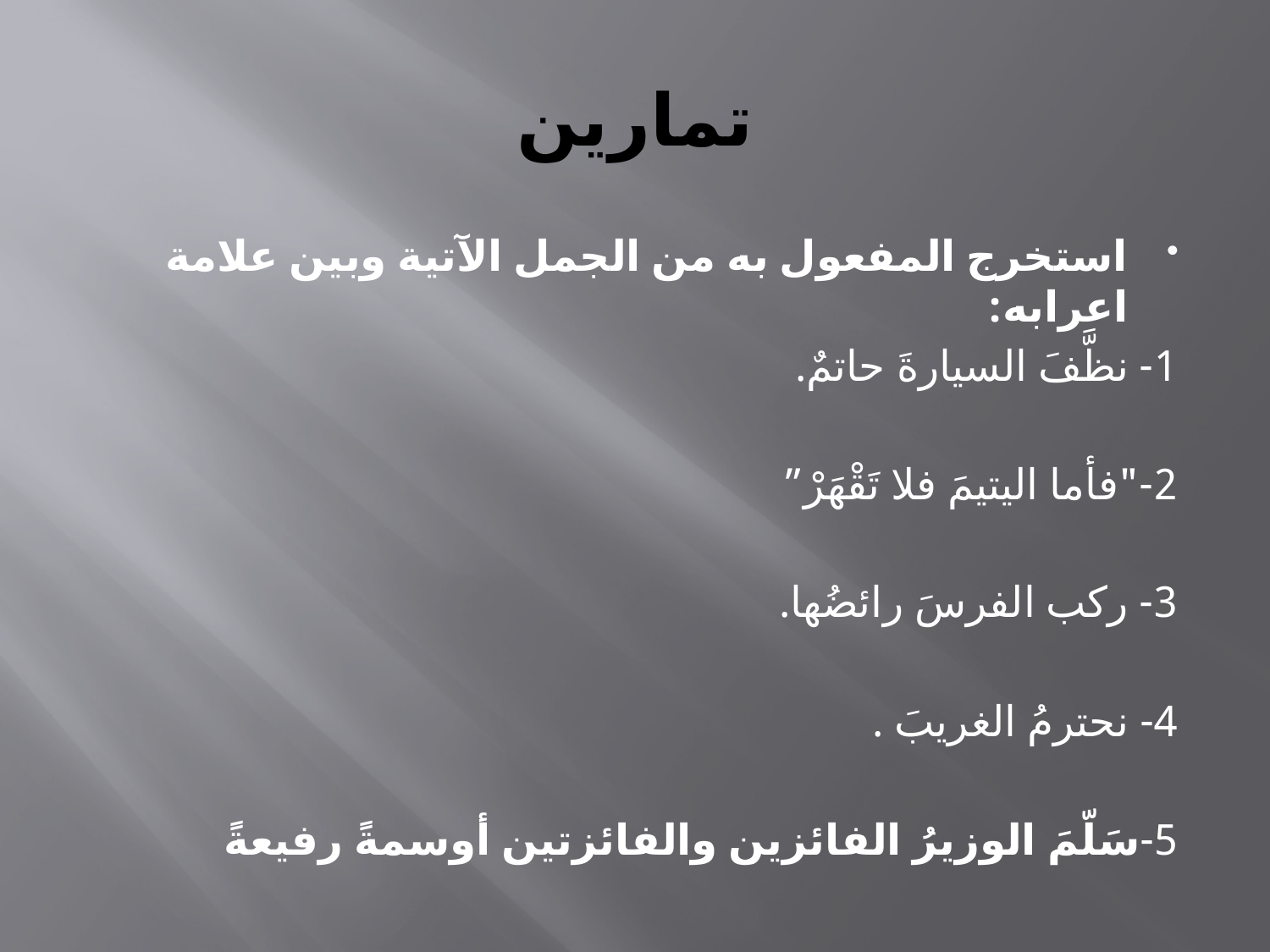

# تمارين
استخرج المفعول به من الجمل الآتية وبين علامة اعرابه:
1- نظَّفَ السيارةَ حاتمٌ.

2-"فأما اليتيمَ فلا تَقْهَرْ”

3- ركب الفرسَ رائضُها.

4- نحترمُ الغريبَ .

5-سَلّمَ الوزيرُ الفائزين والفائزتين أوسمةً رفيعةً